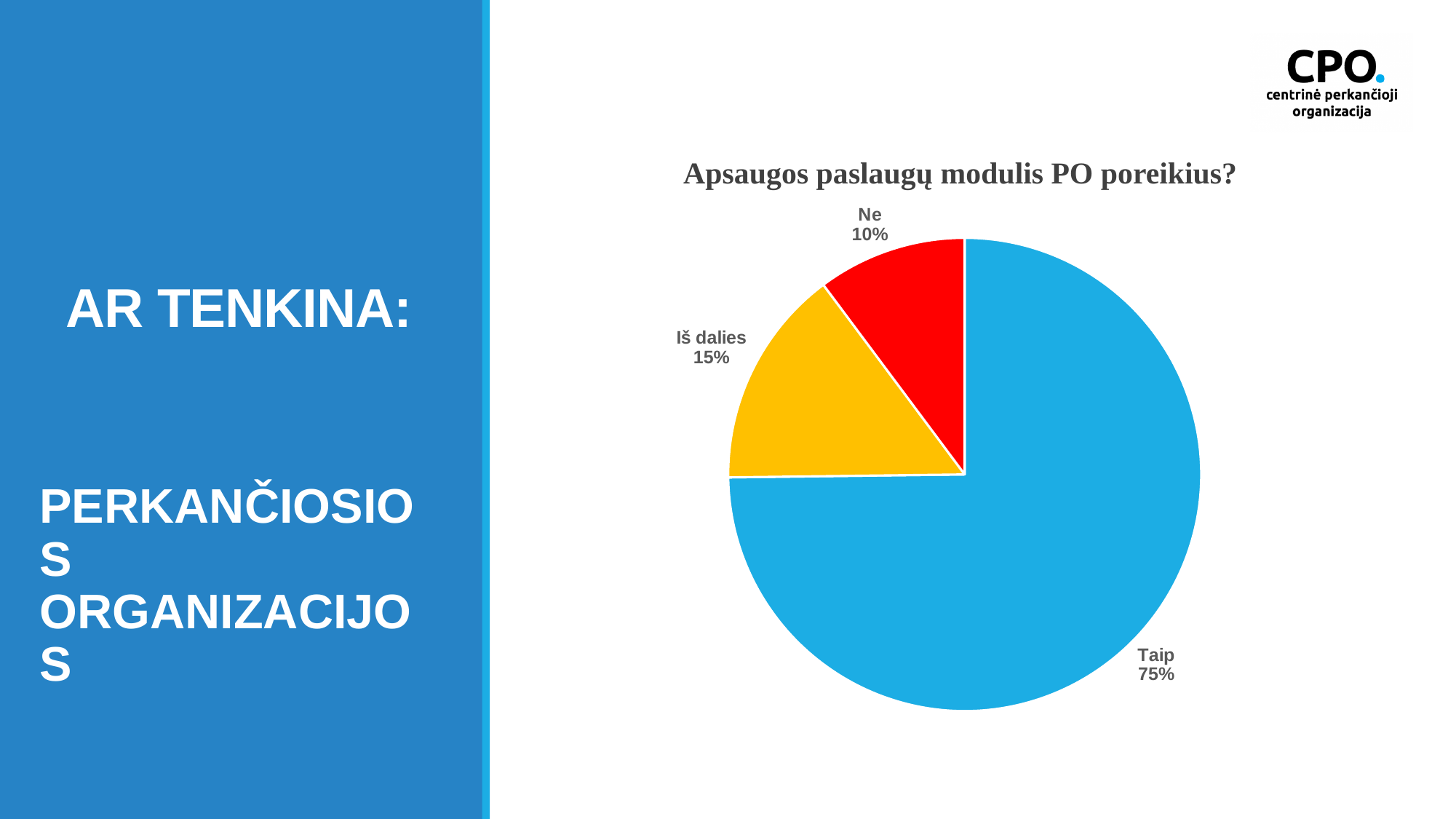

# Ar tenkina:

Apsaugos paslaugų modulis PO poreikius?

### Chart

| Category | Pardavimas |
|---|---|
| Taip | 74.8 |
| Iš dalies | 15.0 |
| Ne | 10.2 |
     PERKANČIOSIOS ORGANIZACIJOS